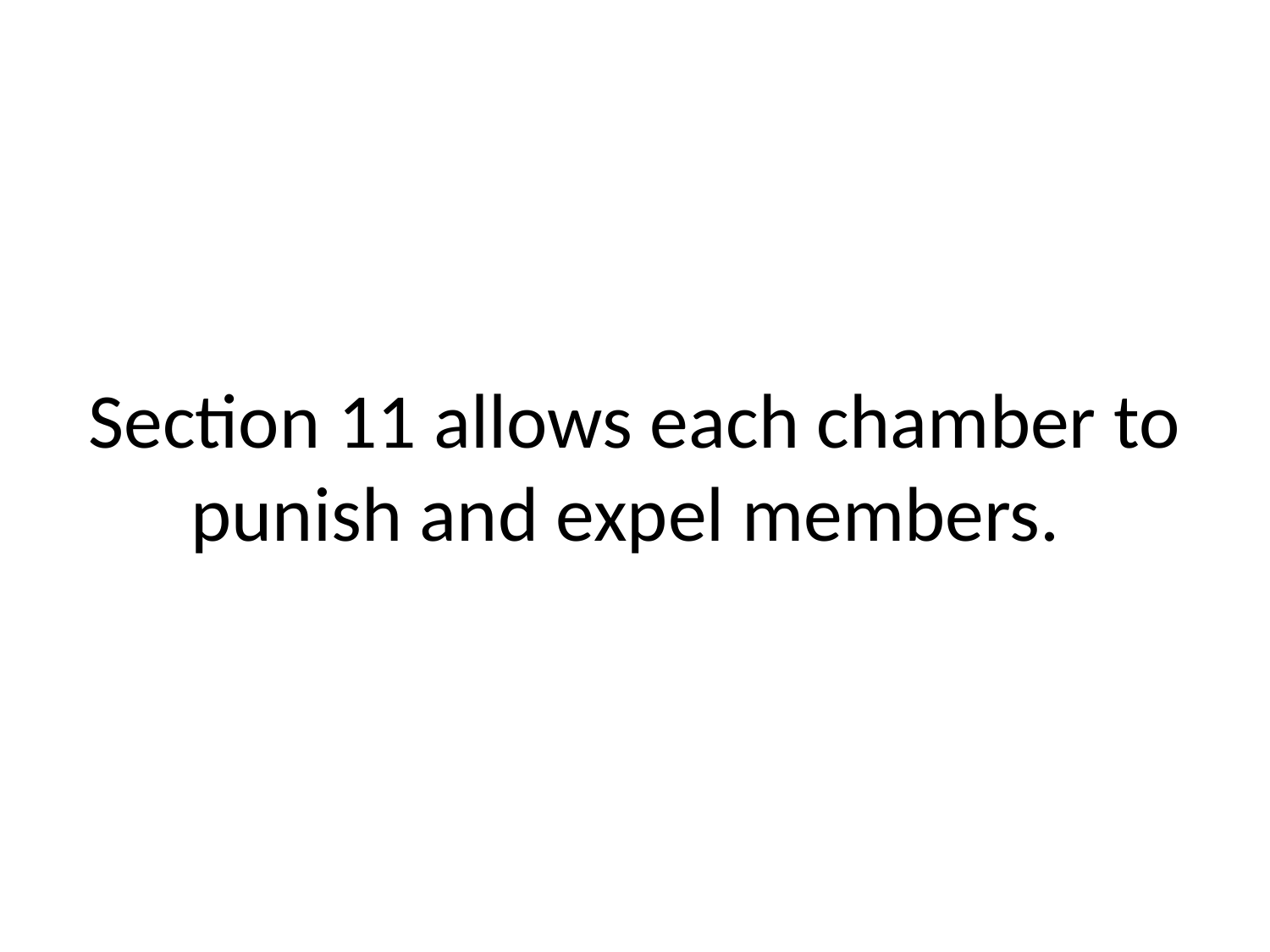

# Section 11 allows each chamber to punish and expel members.